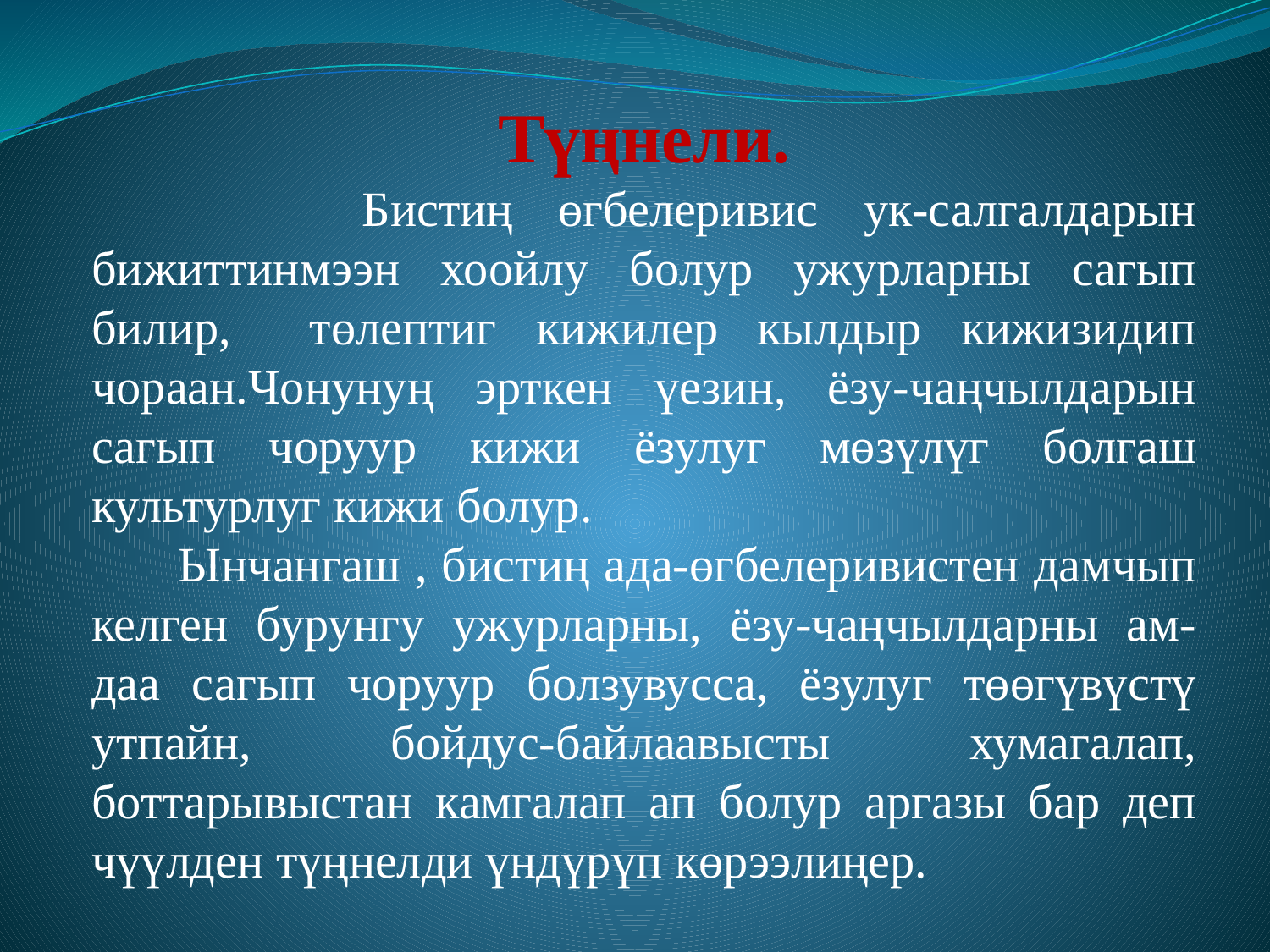

Түңнели.
      Бистиң өгбелеривис ук-салгалдарын бижиттинмээн хоойлу болур ужурларны сагып билир,  төлептиг кижилер кылдыр кижизидип чораан.Чонунуң эрткен үезин, ёзу-чаңчылдарын сагып чоруур кижи ёзулуг мөзүлүг болгаш культурлуг кижи болур.
      Ынчангаш , бистиң ада-өгбелеривистен дамчып келген бурунгу ужурларны, ёзу-чаңчылдарны ам-даа сагып чоруур болзувусса, ёзулуг төөгүвүстү утпайн, бойдус-байлаавысты хумагалап, боттарывыстан камгалап ап болур аргазы бар деп чүүлден түңнелди үндүрүп көрээлиңер.